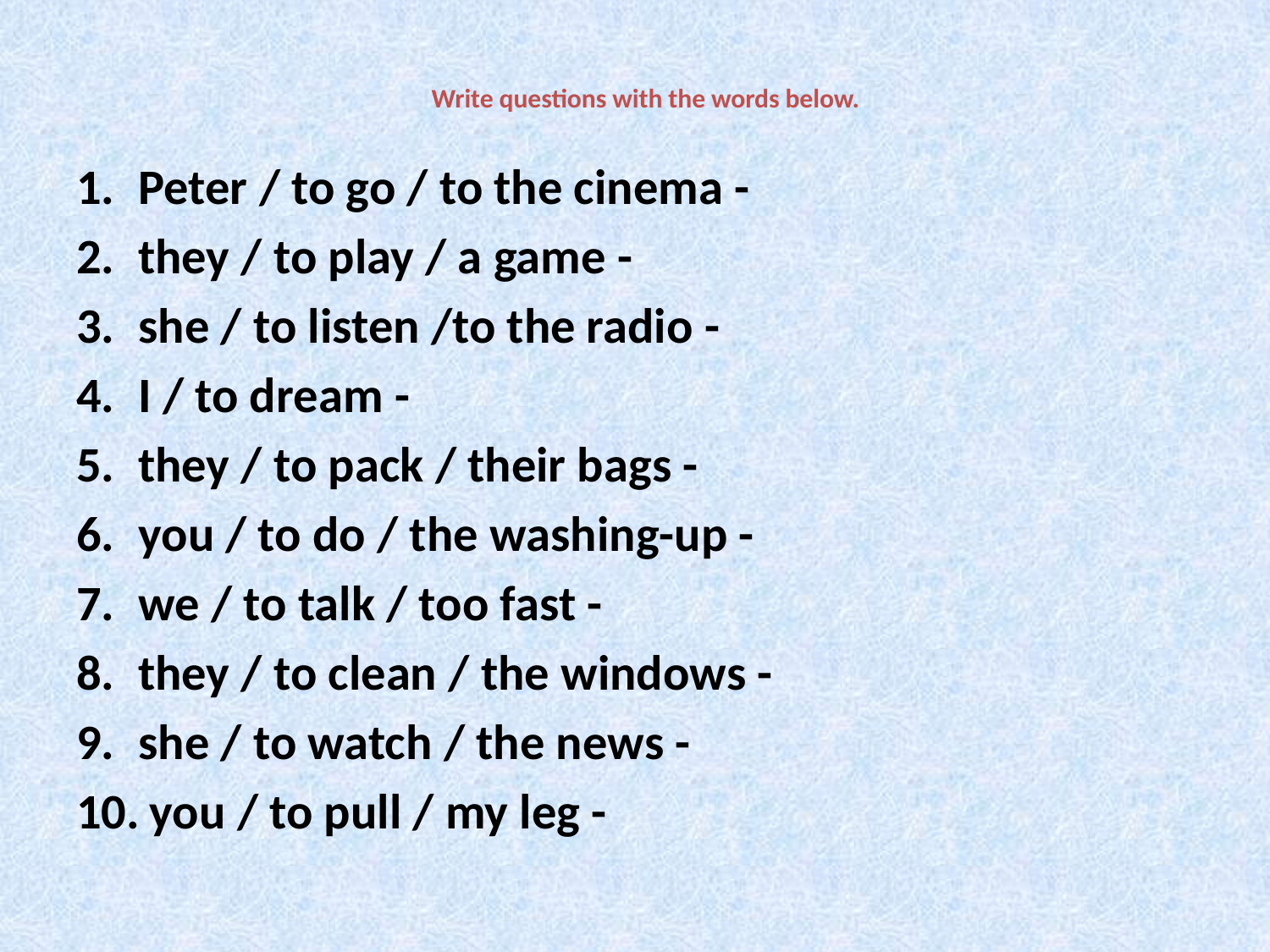

# Write questions with the words below.
Peter / to go / to the cinema -
they / to play / a game -
she / to listen /to the radio -
I / to dream -
they / to pack / their bags -
you / to do / the washing-up -
we / to talk / too fast -
they / to clean / the windows -
she / to watch / the news -
 you / to pull / my leg -